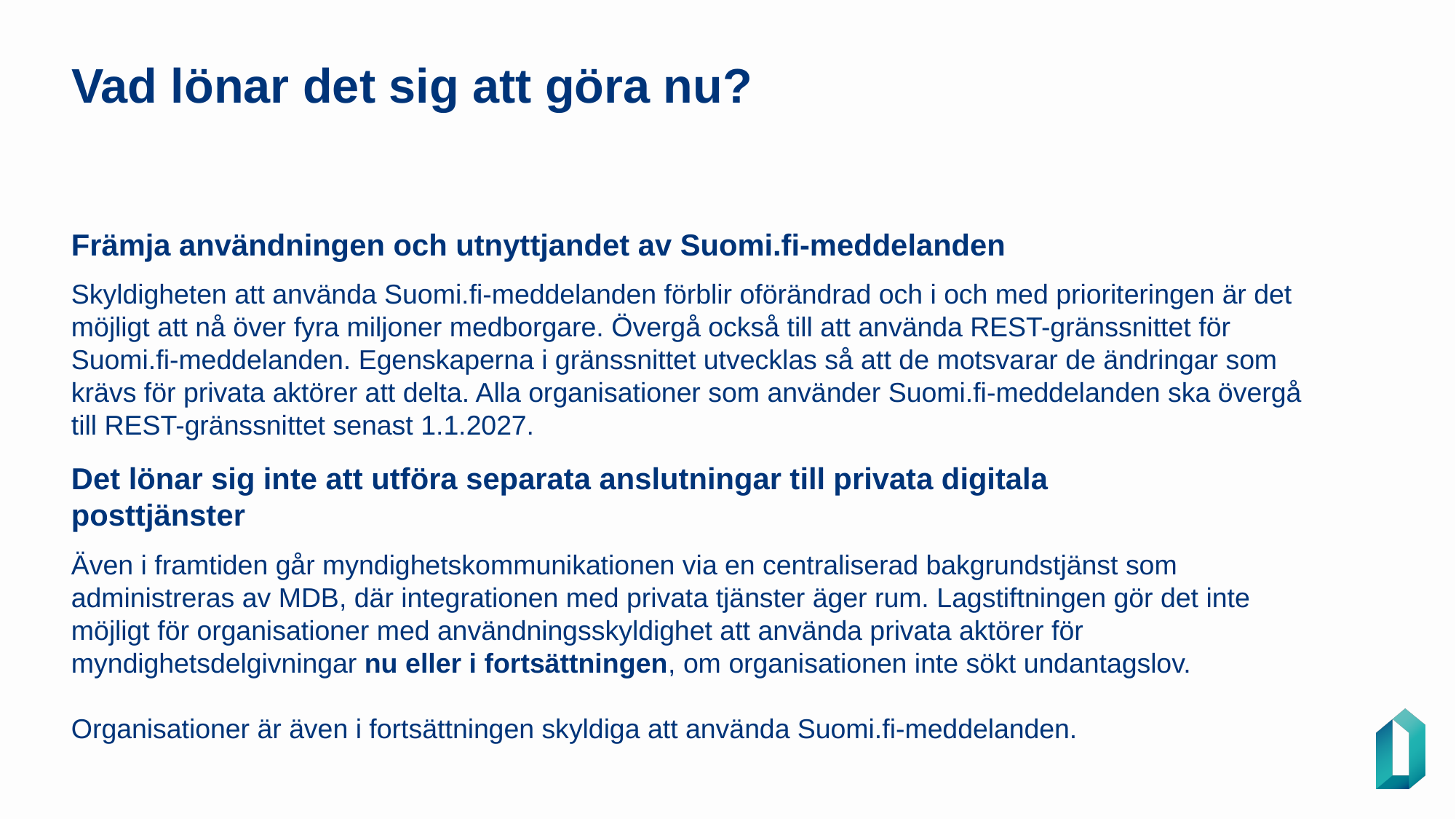

# Vad lönar det sig att göra nu?
Främja användningen och utnyttjandet av Suomi.fi-meddelanden
Skyldigheten att använda Suomi.fi-meddelanden förblir oförändrad och i och med prioriteringen är det möjligt att nå över fyra miljoner medborgare. Övergå också till att använda REST-gränssnittet för Suomi.fi-meddelanden. Egenskaperna i gränssnittet utvecklas så att de motsvarar de ändringar som krävs för privata aktörer att delta. Alla organisationer som använder Suomi.fi-meddelanden ska övergå till REST-gränssnittet senast 1.1.2027.
Det lönar sig inte att utföra separata anslutningar till privata digitala posttjänster
Även i framtiden går myndighetskommunikationen via en centraliserad bakgrundstjänst som administreras av MDB, där integrationen med privata tjänster äger rum. Lagstiftningen gör det inte möjligt för organisationer med användningsskyldighet att använda privata aktörer för myndighetsdelgivningar nu eller i fortsättningen, om organisationen inte sökt undantagslov.

Organisationer är även i fortsättningen skyldiga att använda Suomi.fi-meddelanden.